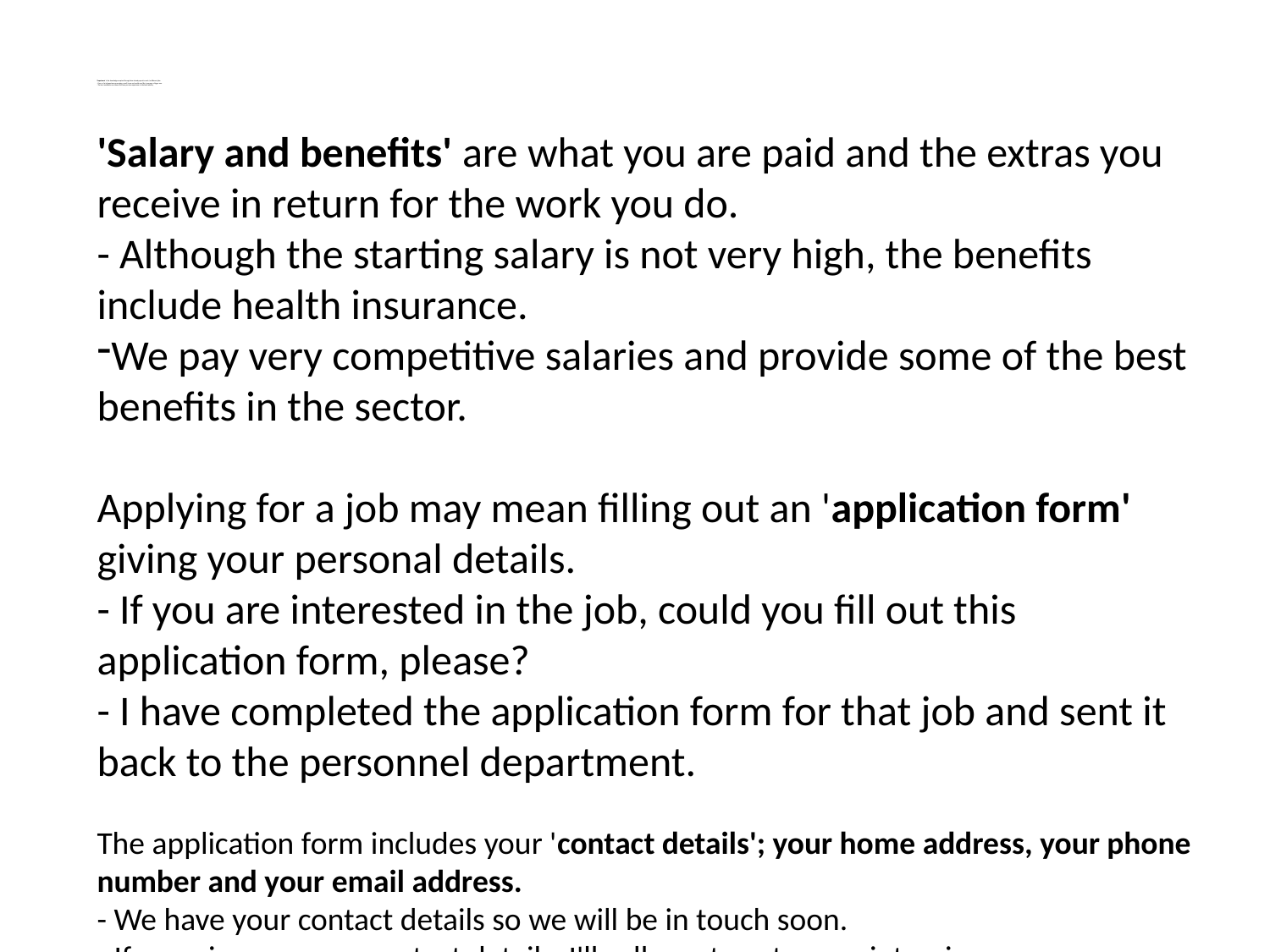

'Experience' is the knowledge acquired through time already spent in work, in different jobs.
- I have a lot of experience managing a small team and would now like to manage a bigger one.
- The best candidates are those who have previous experience in the food industry.

'Salary and benefits' are what you are paid and the extras you receive in return for the work you do.
- Although the starting salary is not very high, the benefits include health insurance.
We pay very competitive salaries and provide some of the best benefits in the sector.

Applying for a job may mean filling out an 'application form' giving your personal details.
- If you are interested in the job, could you fill out this application form, please?
- I have completed the application form for that job and sent it back to the personnel department.

The application form includes your 'contact details'; your home address, your phone number and your email address.
- We have your contact details so we will be in touch soon.
- If you give me your contact details, I'll call you to set up an interview.